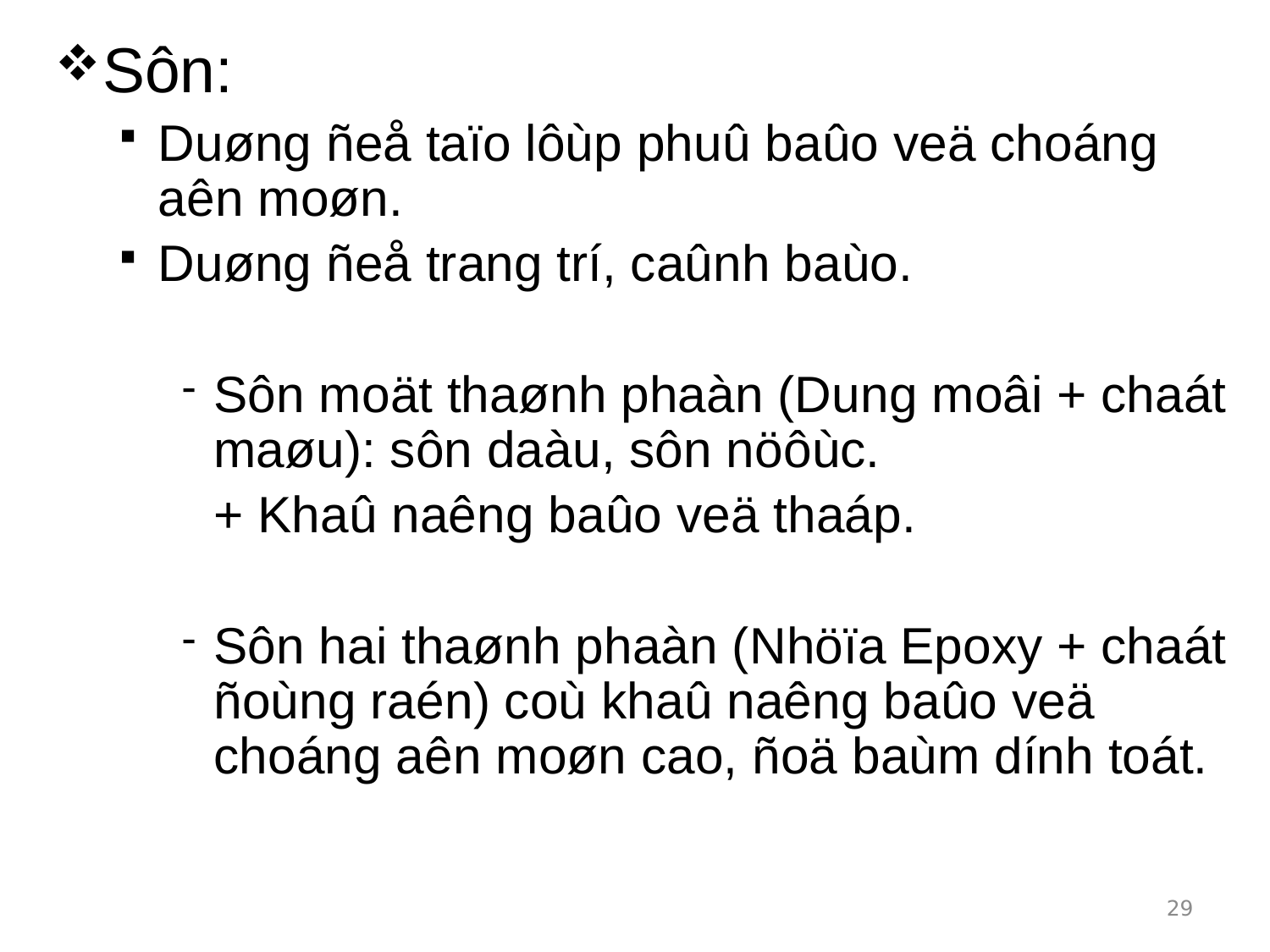

Sôn:
Duøng ñeå taïo lôùp phuû baûo veä choáng aên moøn.
Duøng ñeå trang trí, caûnh baùo.

Sôn moät thaønh phaàn (Dung moâi + chaát maøu): sôn daàu, sôn nöôùc.
	+ Khaû naêng baûo veä thaáp.

Sôn hai thaønh phaàn (Nhöïa Epoxy + chaát ñoùng raén) coù khaû naêng baûo veä choáng aên moøn cao, ñoä baùm dính toát.
29